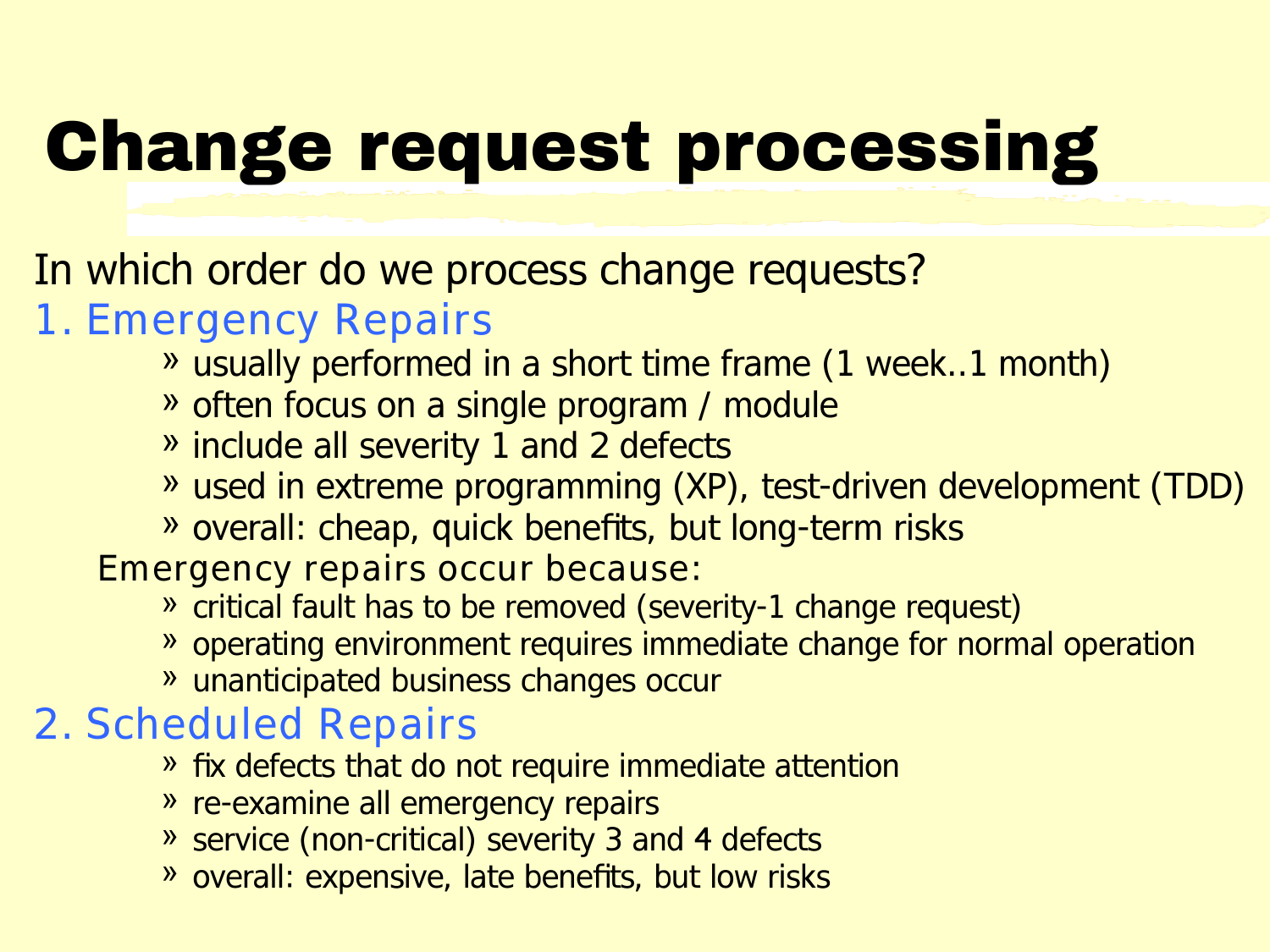

# Change request processing
In which order do we process change requests?
1. Emergency Repairs
usually performed in a short time frame (1 week..1 month)
often focus on a single program / module
include all severity 1 and 2 defects
used in extreme programming (XP), test-driven development (TDD)
overall: cheap, quick benefits, but long-term risks
Emergency repairs occur because:
critical fault has to be removed (severity-1 change request)
operating environment requires immediate change for normal operation
unanticipated business changes occur
2. Scheduled Repairs
fix defects that do not require immediate attention
re-examine all emergency repairs
service (non-critical) severity 3 and 4 defects
overall: expensive, late benefits, but low risks